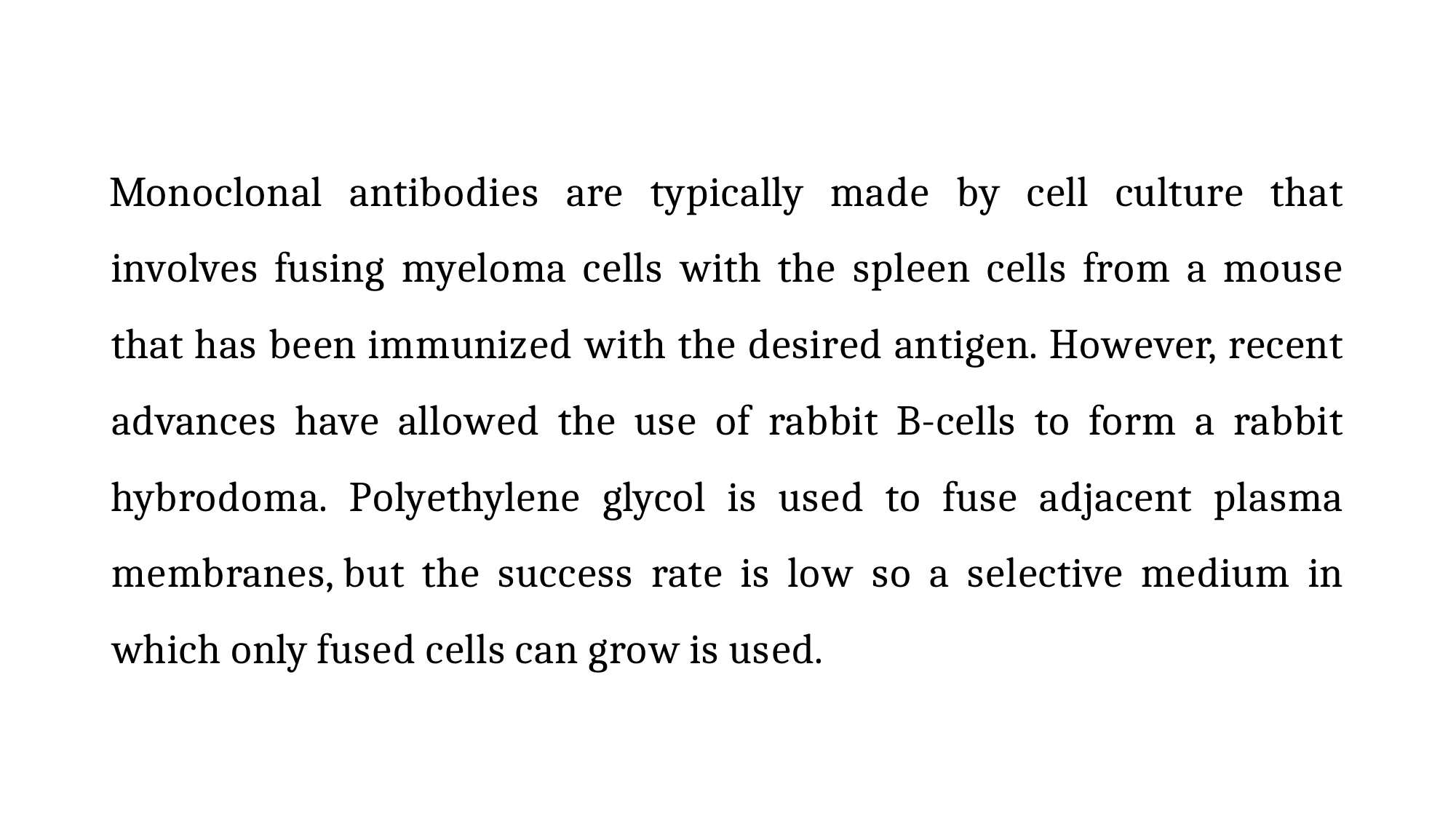

Monoclonal antibodies are typically made by cell culture that involves fusing myeloma cells with the spleen cells from a mouse that has been immunized with the desired antigen. However, recent advances have allowed the use of rabbit B-cells to form a rabbit hybrodoma. Polyethylene glycol is used to fuse adjacent plasma membranes, but the success rate is low so a selective medium in which only fused cells can grow is used.